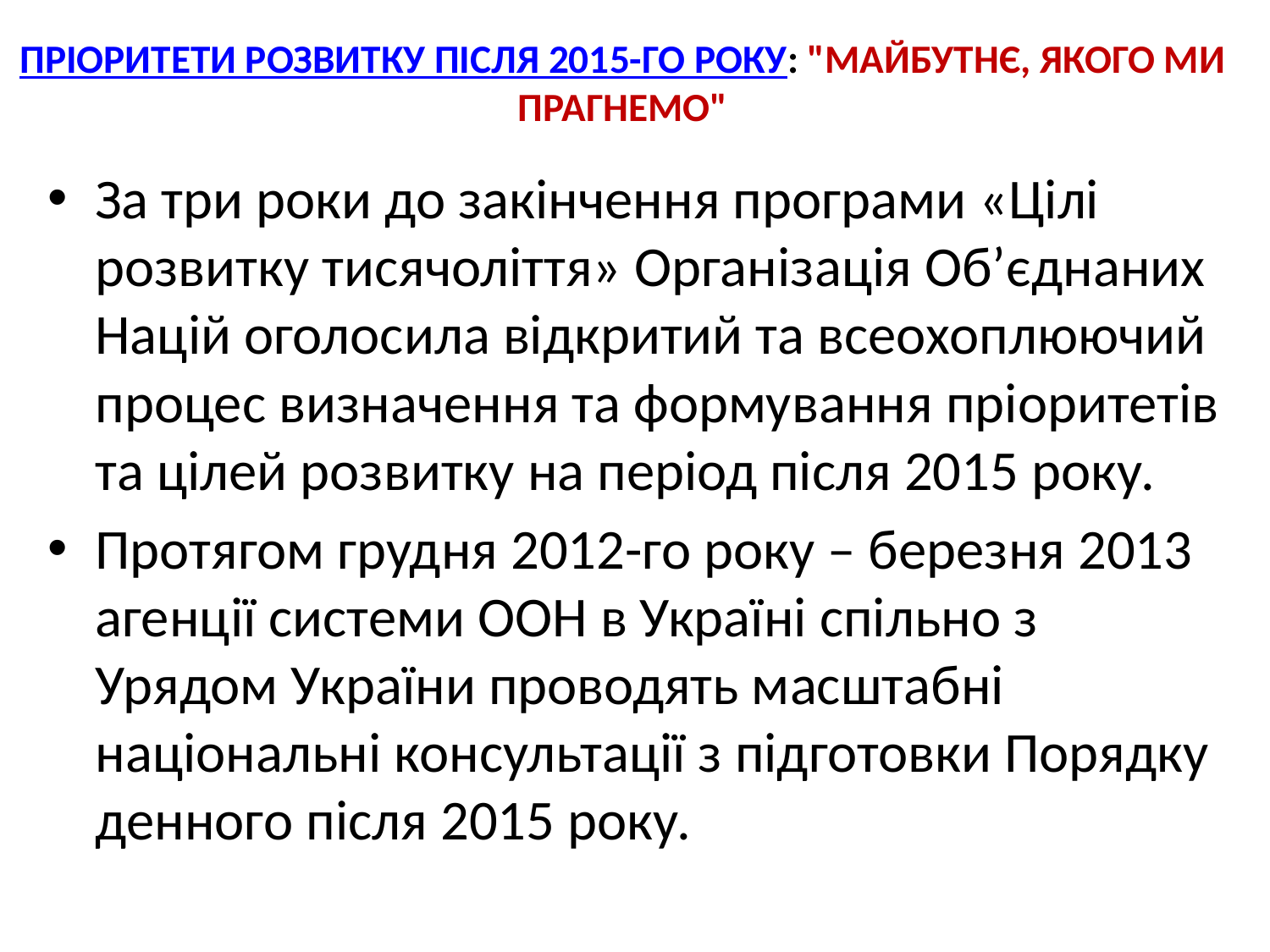

# ПРІОРИТЕТИ РОЗВИТКУ ПІСЛЯ 2015-ГО РОКУ: "МАЙБУТНЄ, ЯКОГО МИ ПРАГНЕМО"
За три роки до закінчення програми «Цілі розвитку тисячоліття» Організація Об’єднаних Націй оголосила відкритий та всеохоплюючий процес визначення та формування пріоритетів та цілей розвитку на період після 2015 року.
Протягом грудня 2012-го року – березня 2013 агенції системи ООН в Україні спільно з Урядом України проводять масштабні національні консультації з підготовки Порядку денного після 2015 року.